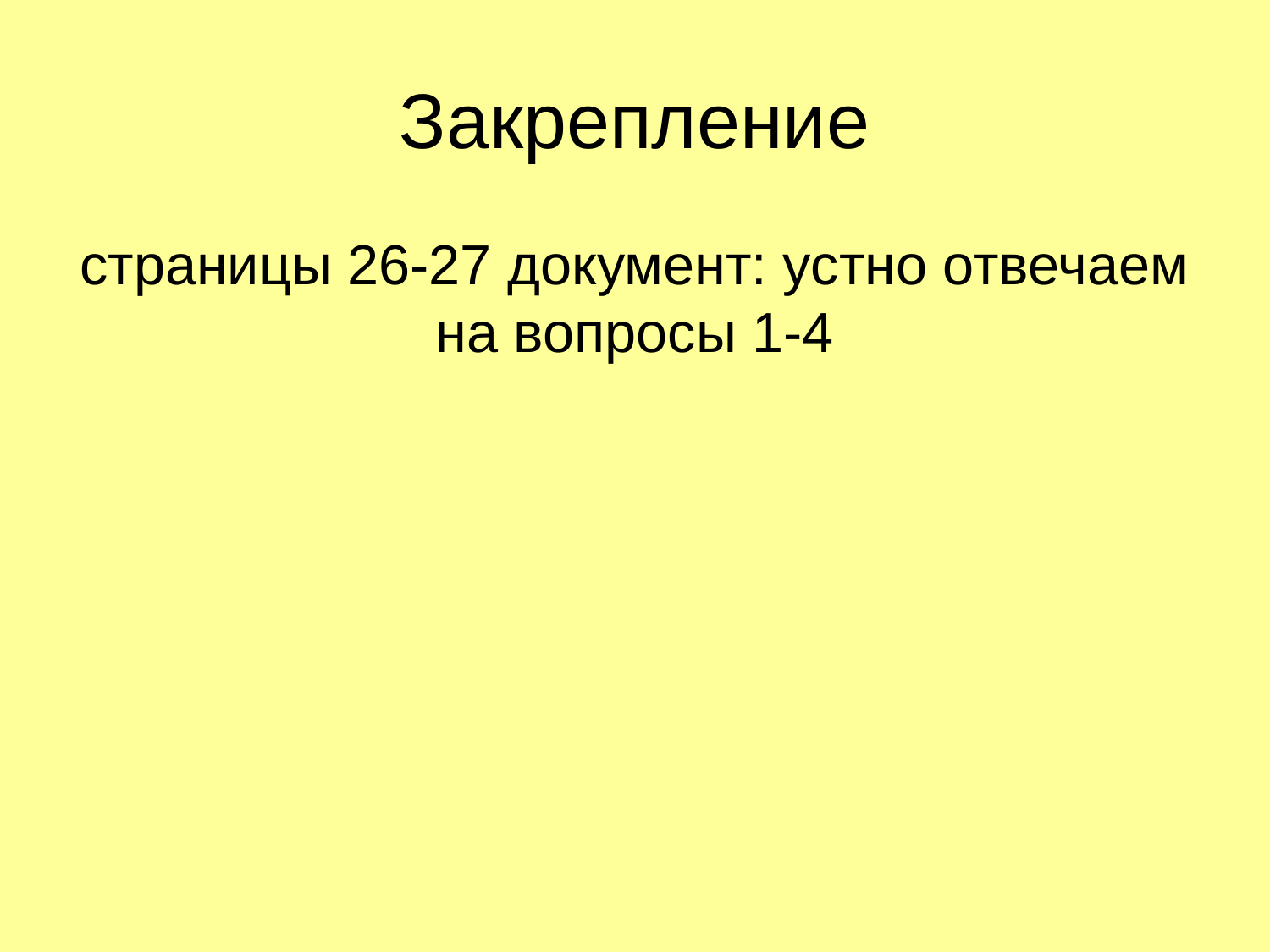

# Закрепление
страницы 26-27 документ: устно отвечаем на вопросы 1-4